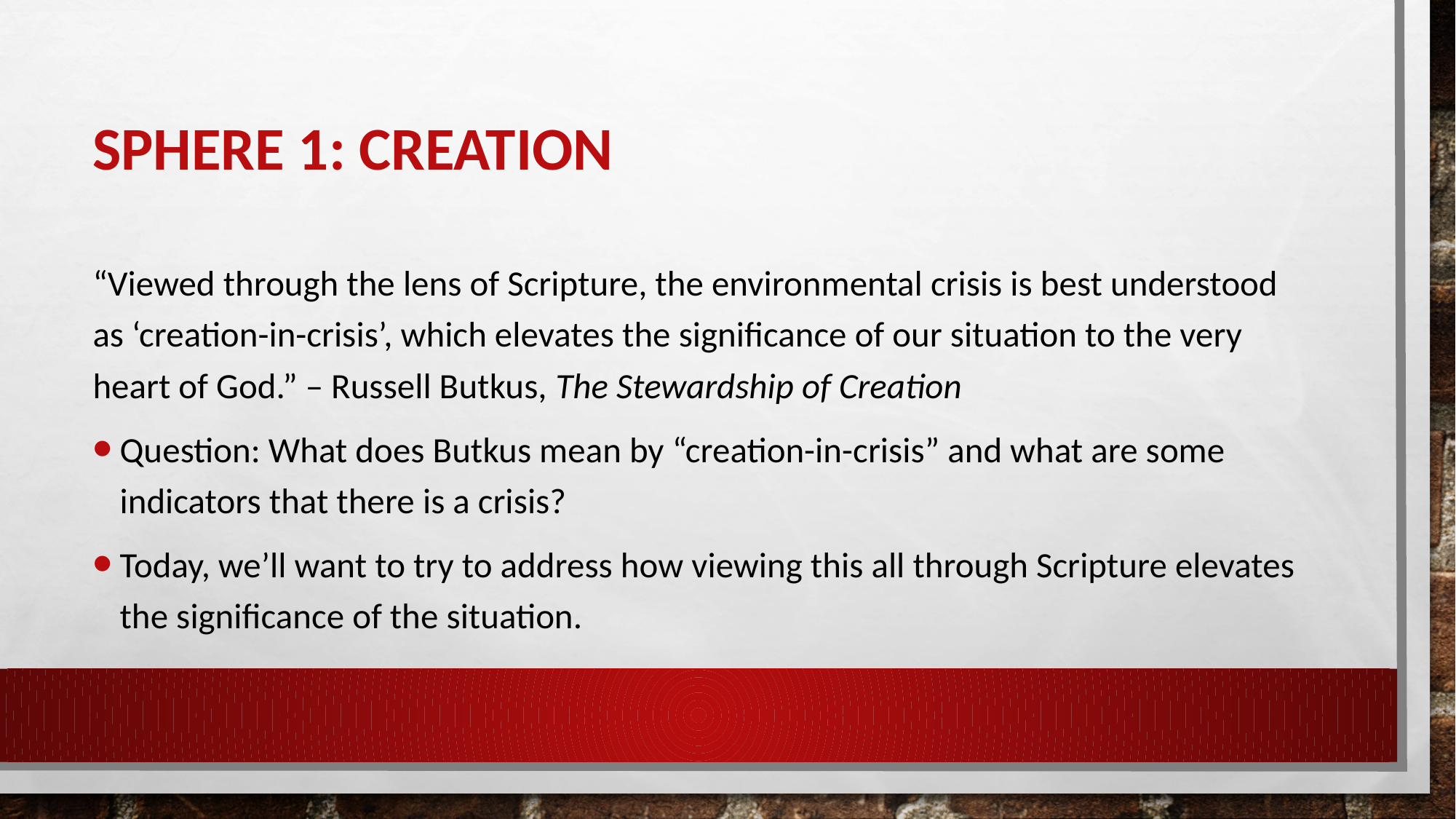

# Sphere 1: Creation
“Viewed through the lens of Scripture, the environmental crisis is best understood as ‘creation-in-crisis’, which elevates the significance of our situation to the very heart of God.” – Russell Butkus, The Stewardship of Creation
Question: What does Butkus mean by “creation-in-crisis” and what are some indicators that there is a crisis?
Today, we’ll want to try to address how viewing this all through Scripture elevates the significance of the situation.